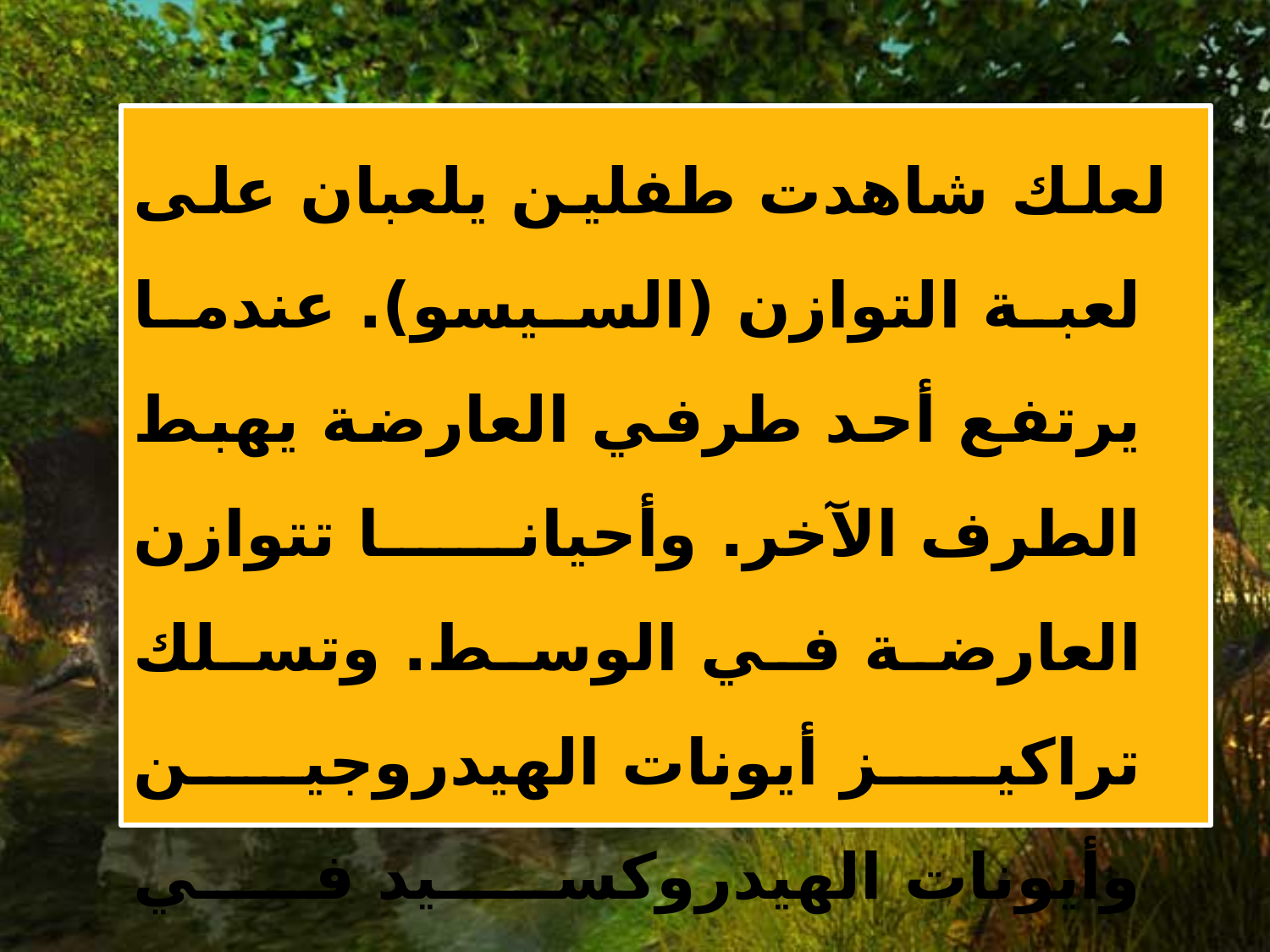

لعلك شاهدت طفلين يلعبان على لعبة التوازن (السيسو). عندما يرتفع أحد طرفي العارضة يهبط الطرف الآخر. وأحيانا تتوازن العارضة في الوسط. وتسلك تراكيز أيونات الهيدروجين وأيونات الهيدروكسيد في المحاليل المائية سلوكا مماثلا..